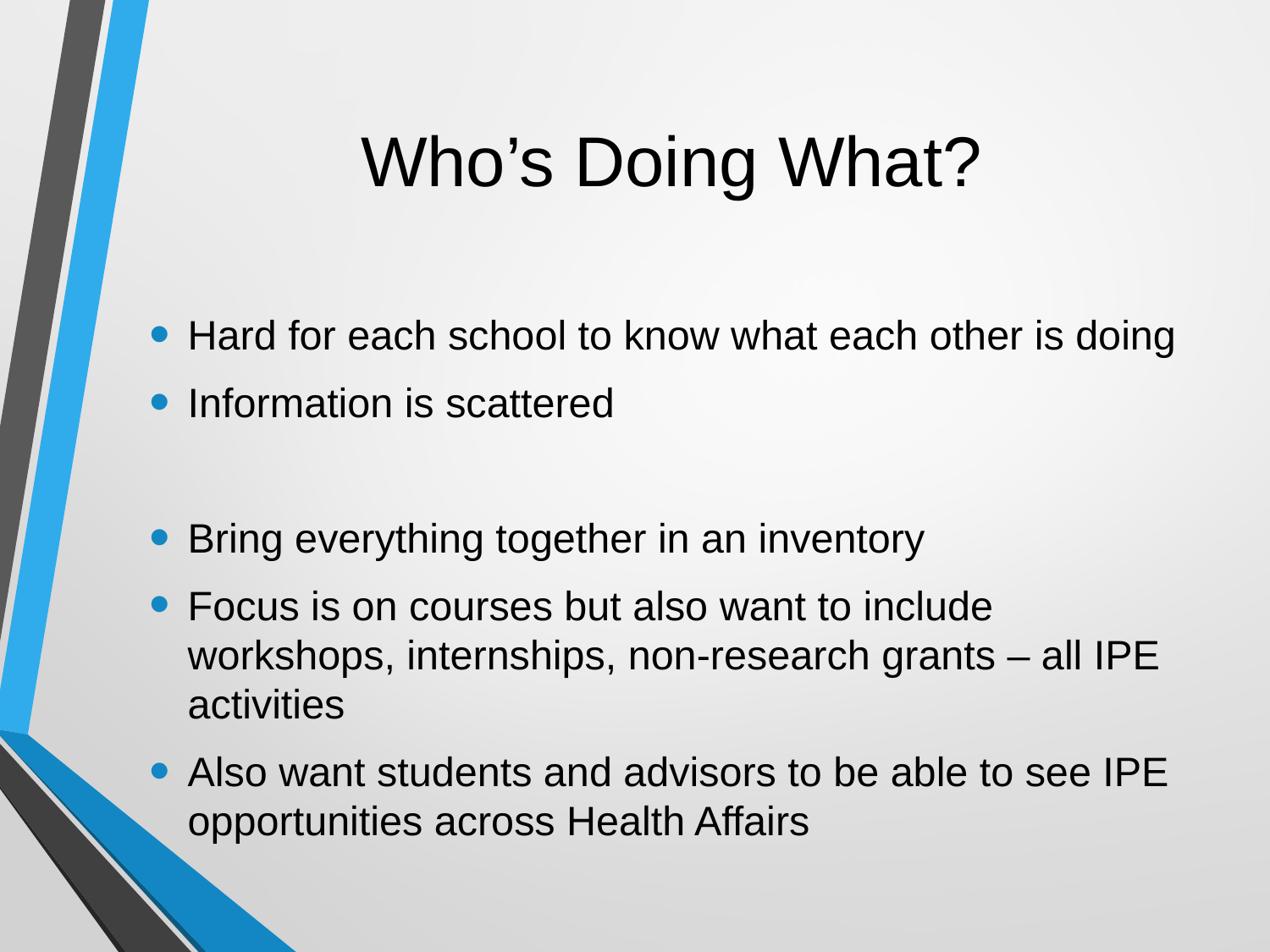

# Who’s Doing What?
Hard for each school to know what each other is doing
Information is scattered

Bring everything together in an inventory
Focus is on courses but also want to include workshops, internships, non-research grants – all IPE activities
Also want students and advisors to be able to see IPE opportunities across Health Affairs